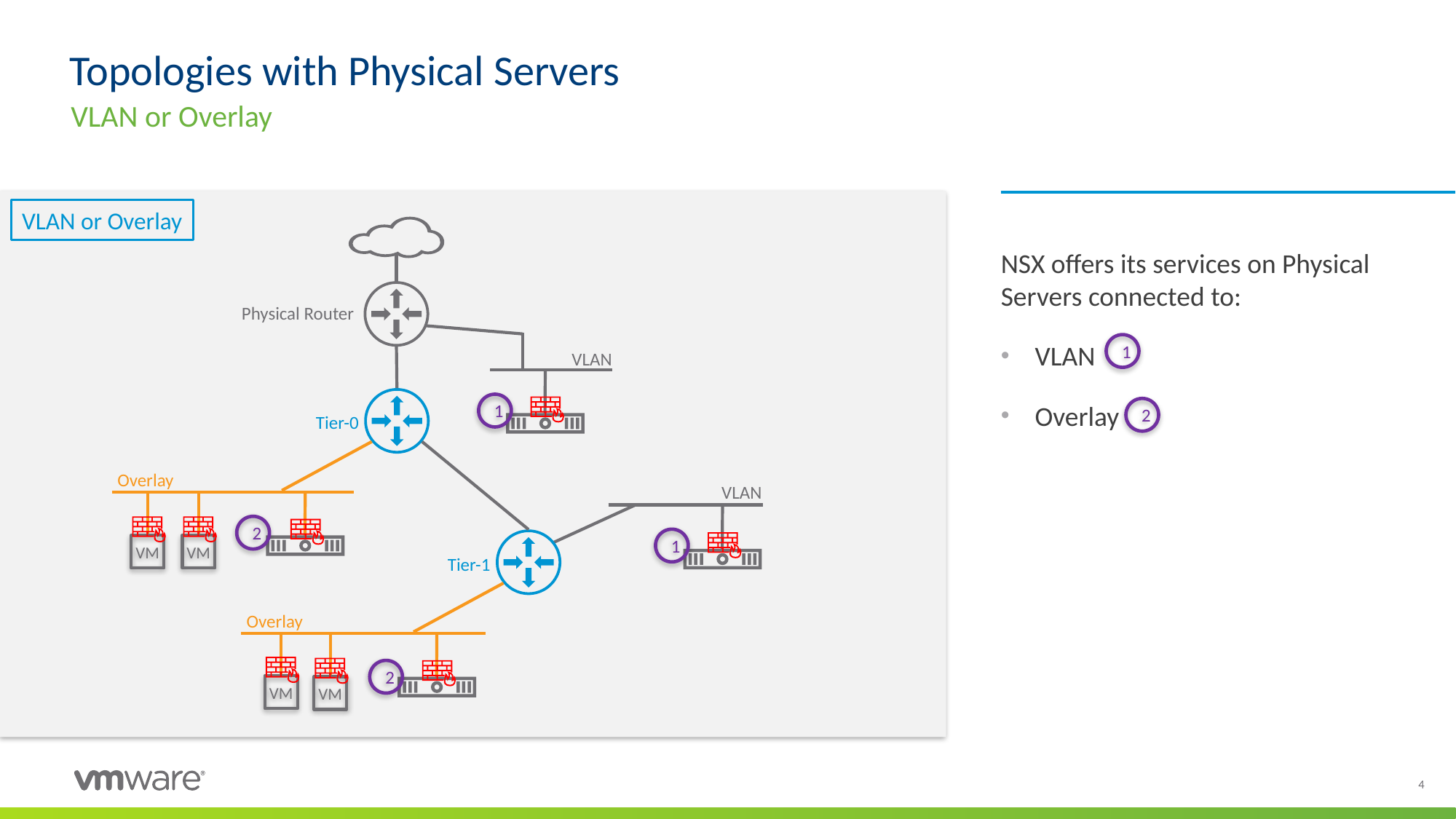

# Topologies with Physical Servers
VLAN or Overlay
NSX offers its services on Physical Servers connected to:
VLAN
Overlay
VLAN or Overlay

Physical Router
1
VLAN

1
2
Tier-0
Overlay
VLAN

VM

VM

2
1

Tier-1
Overlay

VM

VM
2